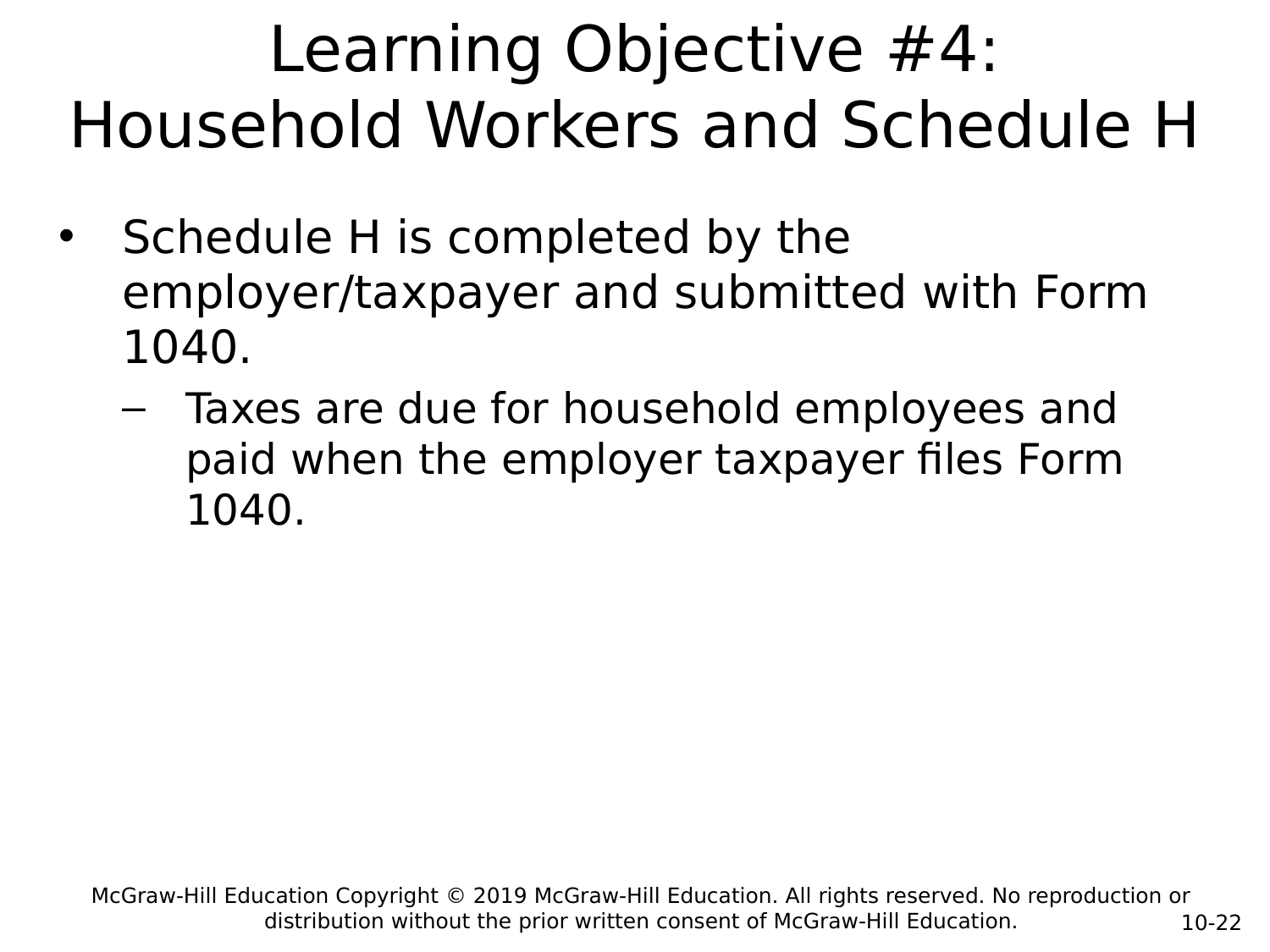

# Learning Objective #4: Household Workers and Schedule H
Schedule H is completed by the employer/taxpayer and submitted with Form 1040.
Taxes are due for household employees and paid when the employer taxpayer files Form 1040.
McGraw-Hill Education Copyright © 2019 McGraw-Hill Education. All rights reserved. No reproduction or distribution without the prior written consent of McGraw-Hill Education.
10-22